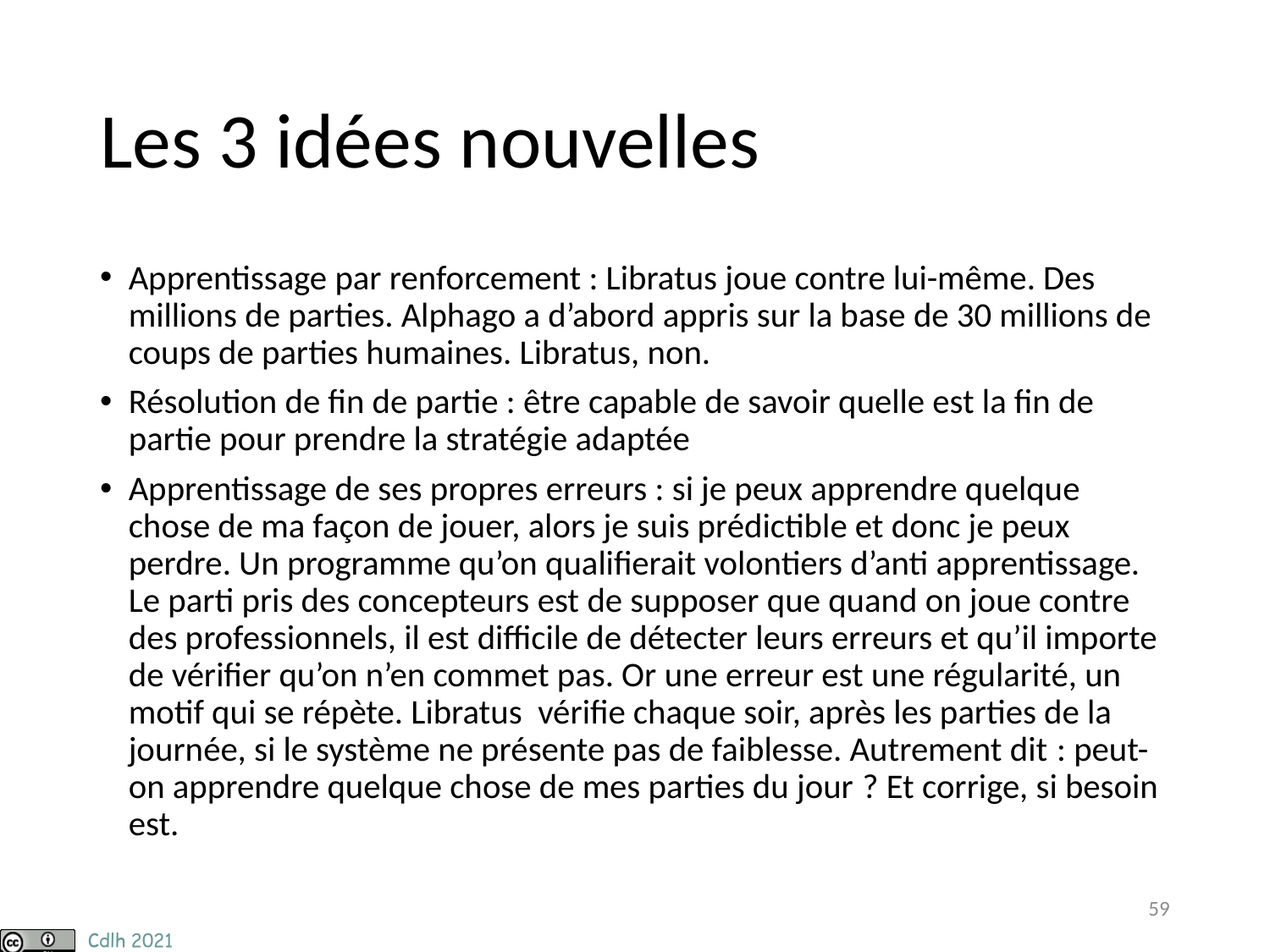

# Les 3 idées nouvelles
Apprentissage par renforcement : Libratus joue contre lui-même. Des millions de parties. Alphago a d’abord appris sur la base de 30 millions de coups de parties humaines. Libratus, non.
Résolution de fin de partie : être capable de savoir quelle est la fin de partie pour prendre la stratégie adaptée
Apprentissage de ses propres erreurs : si je peux apprendre quelque chose de ma façon de jouer, alors je suis prédictible et donc je peux perdre. Un programme qu’on qualifierait volontiers d’anti apprentissage. Le parti pris des concepteurs est de supposer que quand on joue contre des professionnels, il est difficile de détecter leurs erreurs et qu’il importe de vérifier qu’on n’en commet pas. Or une erreur est une régularité, un motif qui se répète. Libratus  vérifie chaque soir, après les parties de la journée, si le système ne présente pas de faiblesse. Autrement dit : peut-on apprendre quelque chose de mes parties du jour ? Et corrige, si besoin est.

59